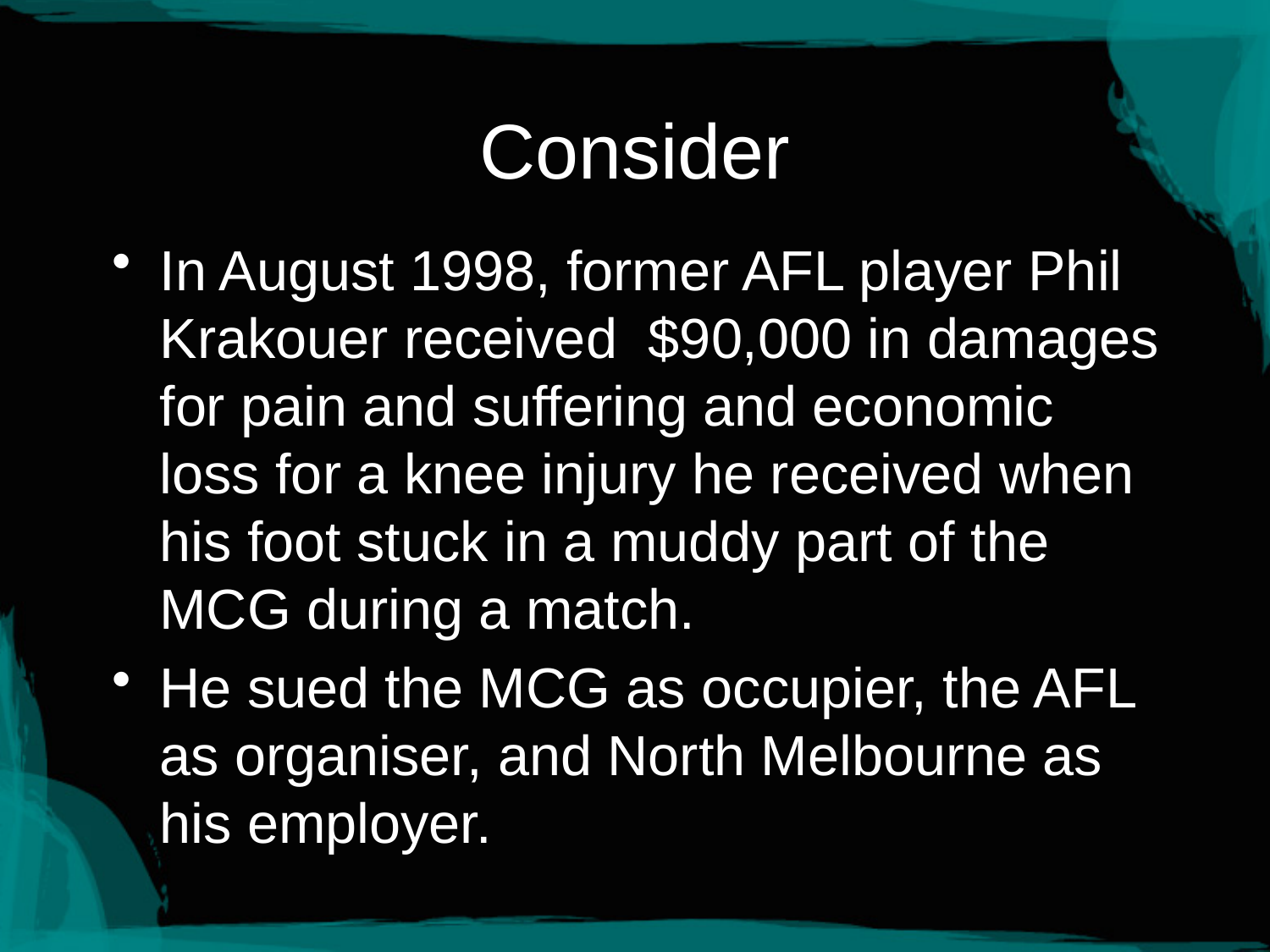

# Consider
In August 1998, former AFL player Phil Krakouer received  $90,000 in damages for pain and suffering and economic loss for a knee injury he received when his foot stuck in a muddy part of the MCG during a match.
He sued the MCG as occupier, the AFL as organiser, and North Melbourne as his employer.